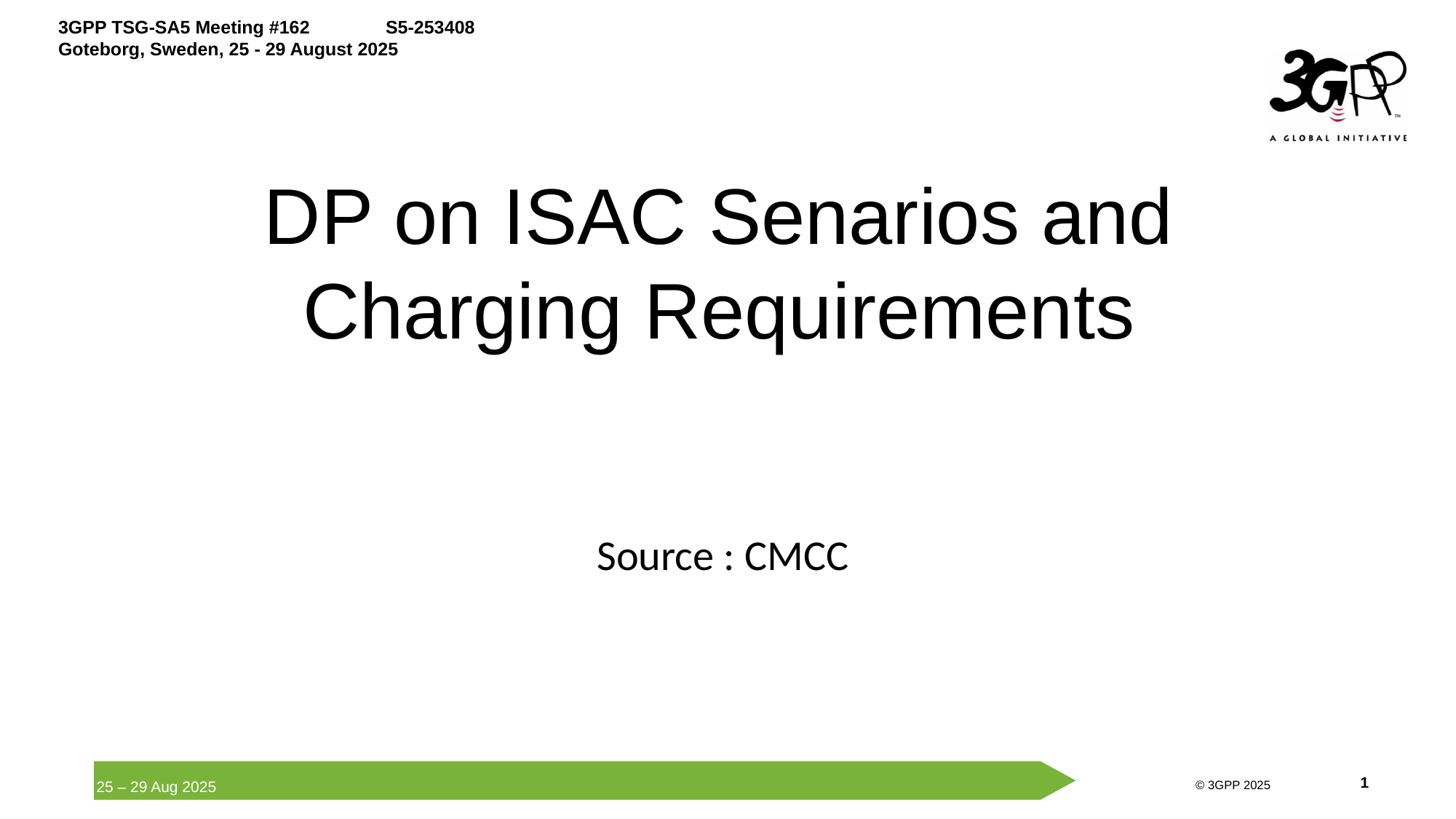

DP on ISAC Senarios and Charging Requirements
Source : CMCC